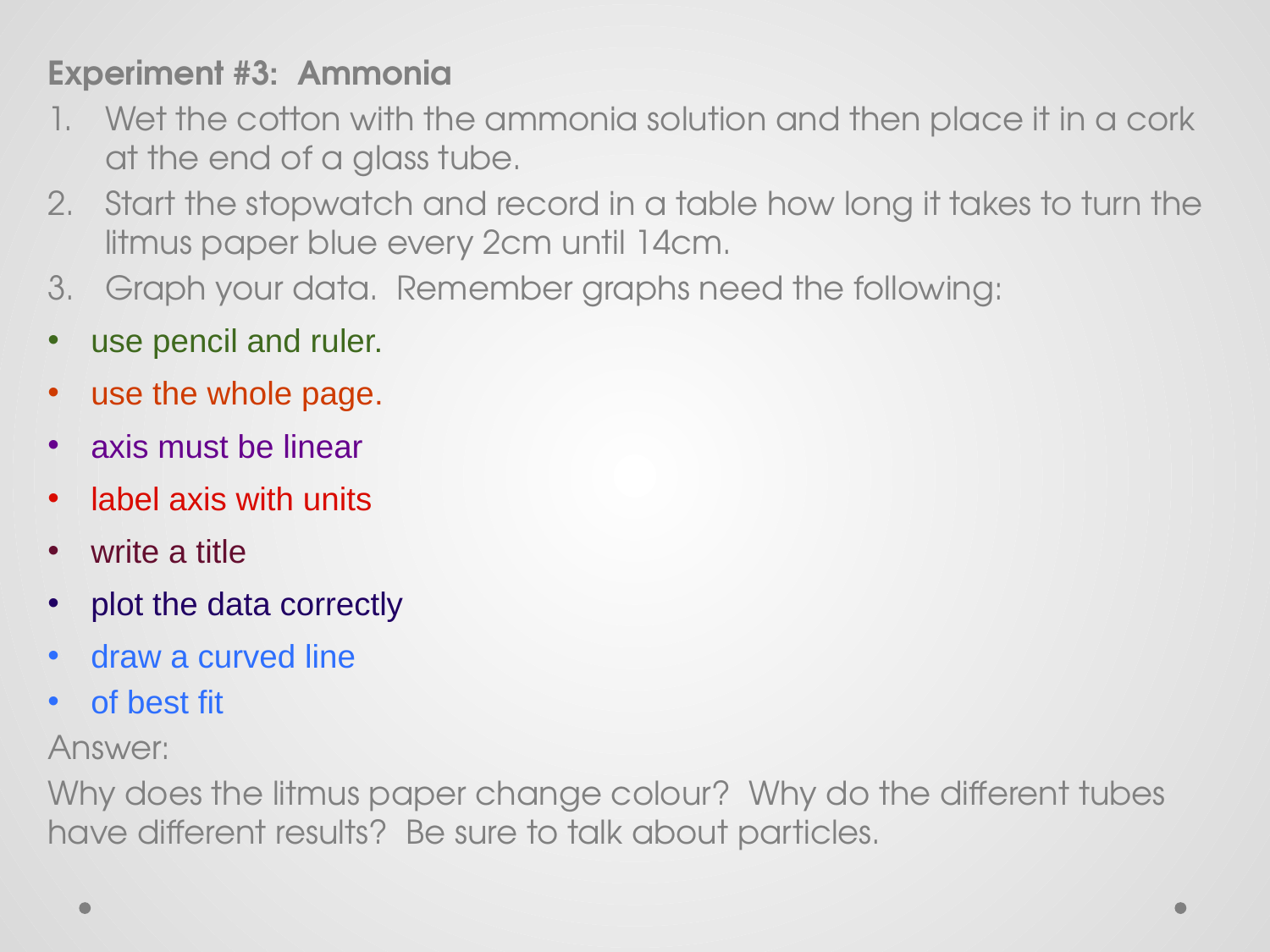

Experiment #3:  Ammonia
Wet the cotton with the ammonia solution and then place it in a cork at the end of a glass tube.
Start the stopwatch and record in a table how long it takes to turn the litmus paper blue every 2cm until 14cm.
Graph your data.  Remember graphs need the following:
use pencil and ruler.
use the whole page.
axis must be linear
label axis with units
write a title
plot the data correctly
draw a curved line
of best fit
Answer:
Why does the litmus paper change colour?  Why do the different tubes have different results?  Be sure to talk about particles.